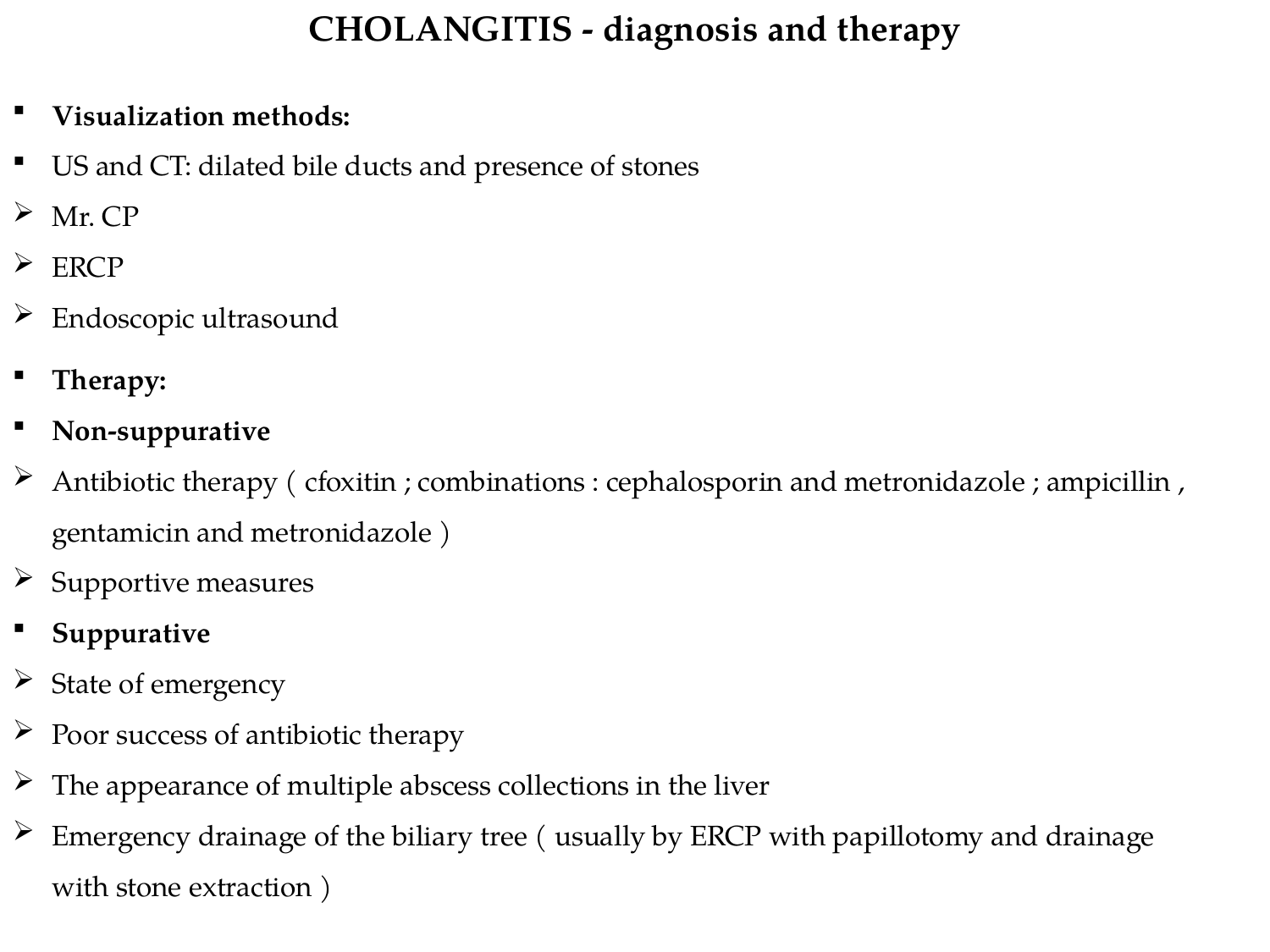

CHOLANGITIS - diagnosis and therapy
Visualization methods:
US and CT: dilated bile ducts and presence of stones
Mr. CP
ERCP
Endoscopic ultrasound
Therapy:
Non-suppurative
Antibiotic therapy ( cfoxitin ; combinations : cephalosporin and metronidazole ; ampicillin , gentamicin and metronidazole )
Supportive measures
Suppurative
State of emergency
Poor success of antibiotic therapy
The appearance of multiple abscess collections in the liver
Emergency drainage of the biliary tree ( usually by ERCP with papillotomy and drainage with stone extraction )